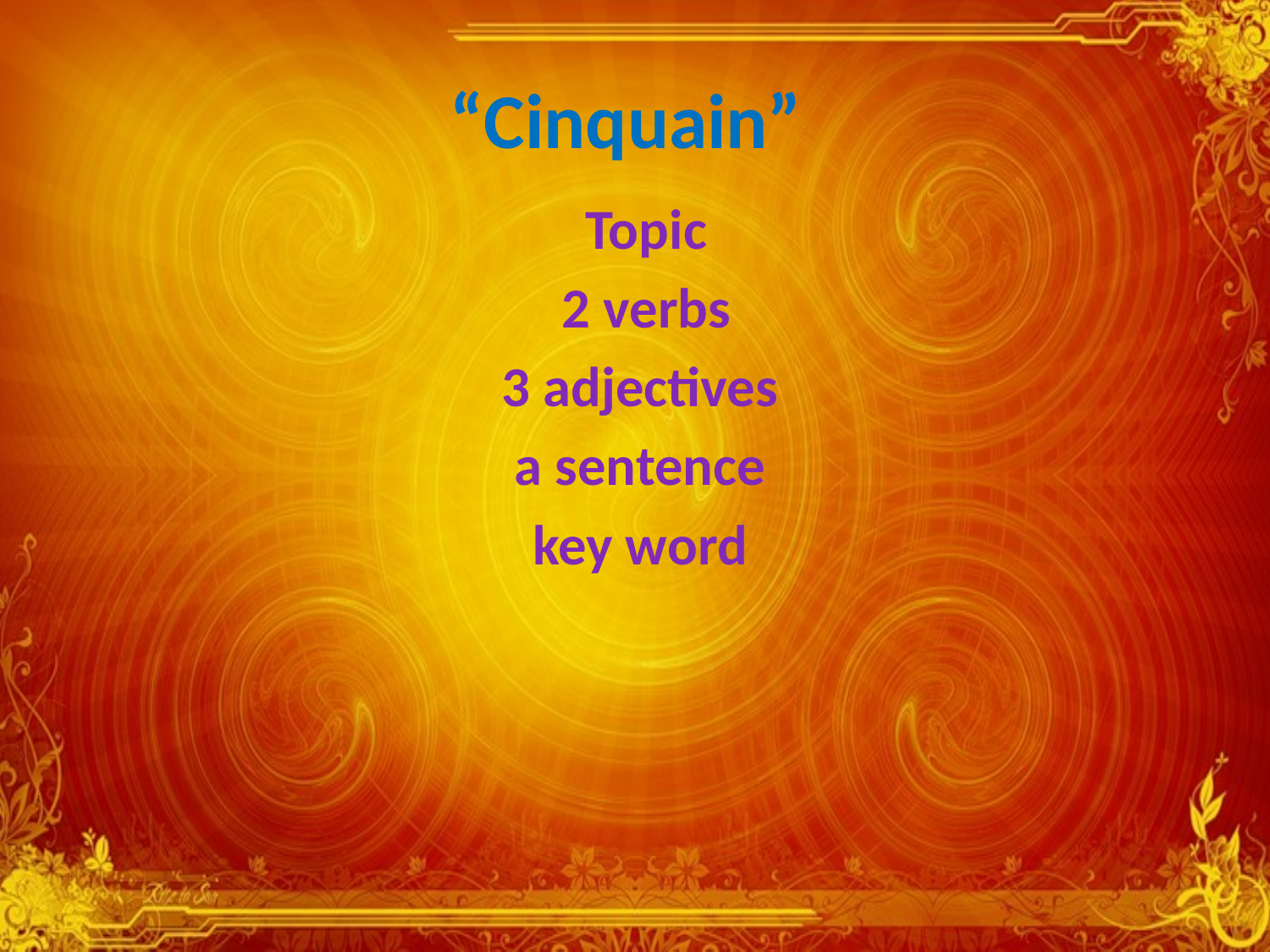

# “Cinquain”
Topic
 2 verbs
3 adjectives
a sentence
key word